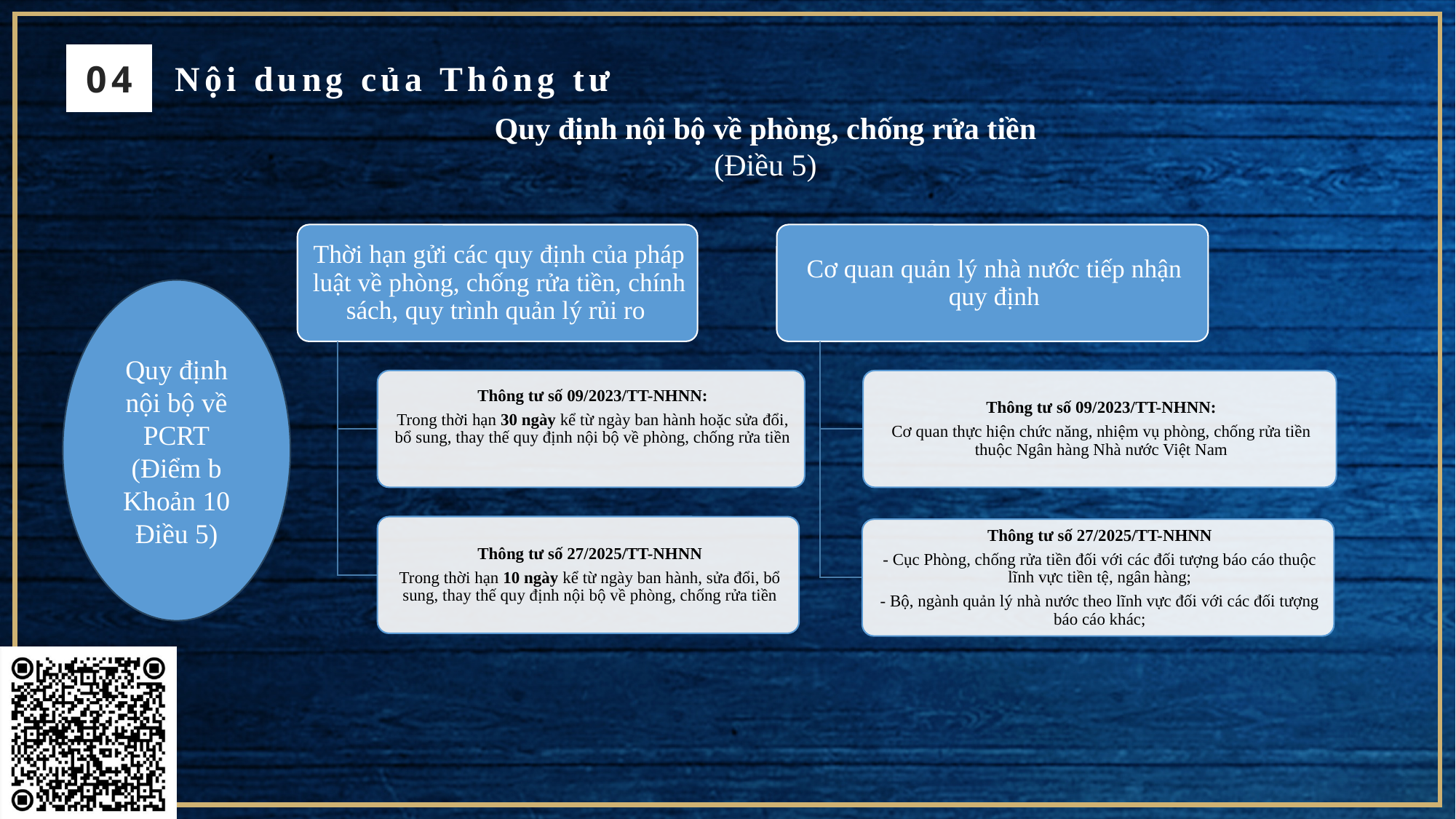

04
Nội dung của Thông tư
Quy định nội bộ về phòng, chống rửa tiền
(Điều 5)

Thời hạn gửi các quy định của pháp luật về phòng, chống rửa tiền, chính sách, quy trình quản lý rủi ro
Thông tư số 09/2023/TT-NHNN:
Trong thời hạn 30 ngày kể từ ngày ban hành hoặc sửa đổi, bổ sung, thay thế quy định nội bộ về phòng, chống rửa tiền

Thông tư số 27/2025/TT-NHNN
Trong thời hạn 10 ngày kể từ ngày ban hành, sửa đổi, bổ sung, thay thế quy định nội bộ về phòng, chống rửa tiền
Cơ quan quản lý nhà nước tiếp nhận quy định
Thông tư số 09/2023/TT-NHNN:
Cơ quan thực hiện chức năng, nhiệm vụ phòng, chống rửa tiền thuộc Ngân hàng Nhà nước Việt Nam
Thông tư số 27/2025/TT-NHNN
- Cục Phòng, chống rửa tiền đối với các đối tượng báo cáo thuộc lĩnh vực tiền tệ, ngân hàng;
- Bộ, ngành quản lý nhà nước theo lĩnh vực đối với các đối tượng báo cáo khác;
Quy định nội bộ về PCRT
(Điểm b Khoản 10 Điều 5)